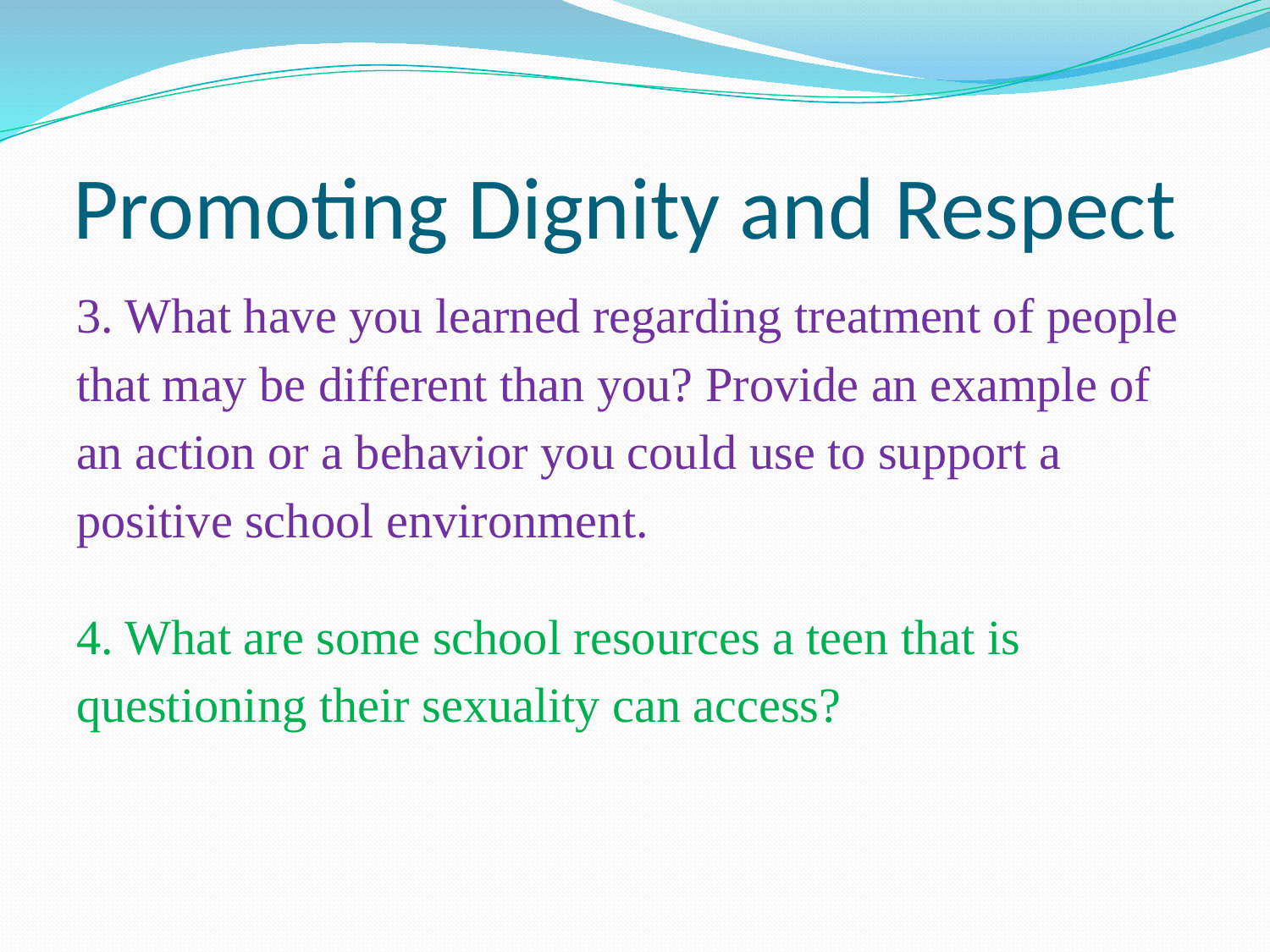

# Promoting Dignity and Respect
3. What have you learned regarding treatment of people that may be different than you? Provide an example of an action or a behavior you could use to support a positive school environment.

4. What are some school resources a teen that is questioning their sexuality can access?